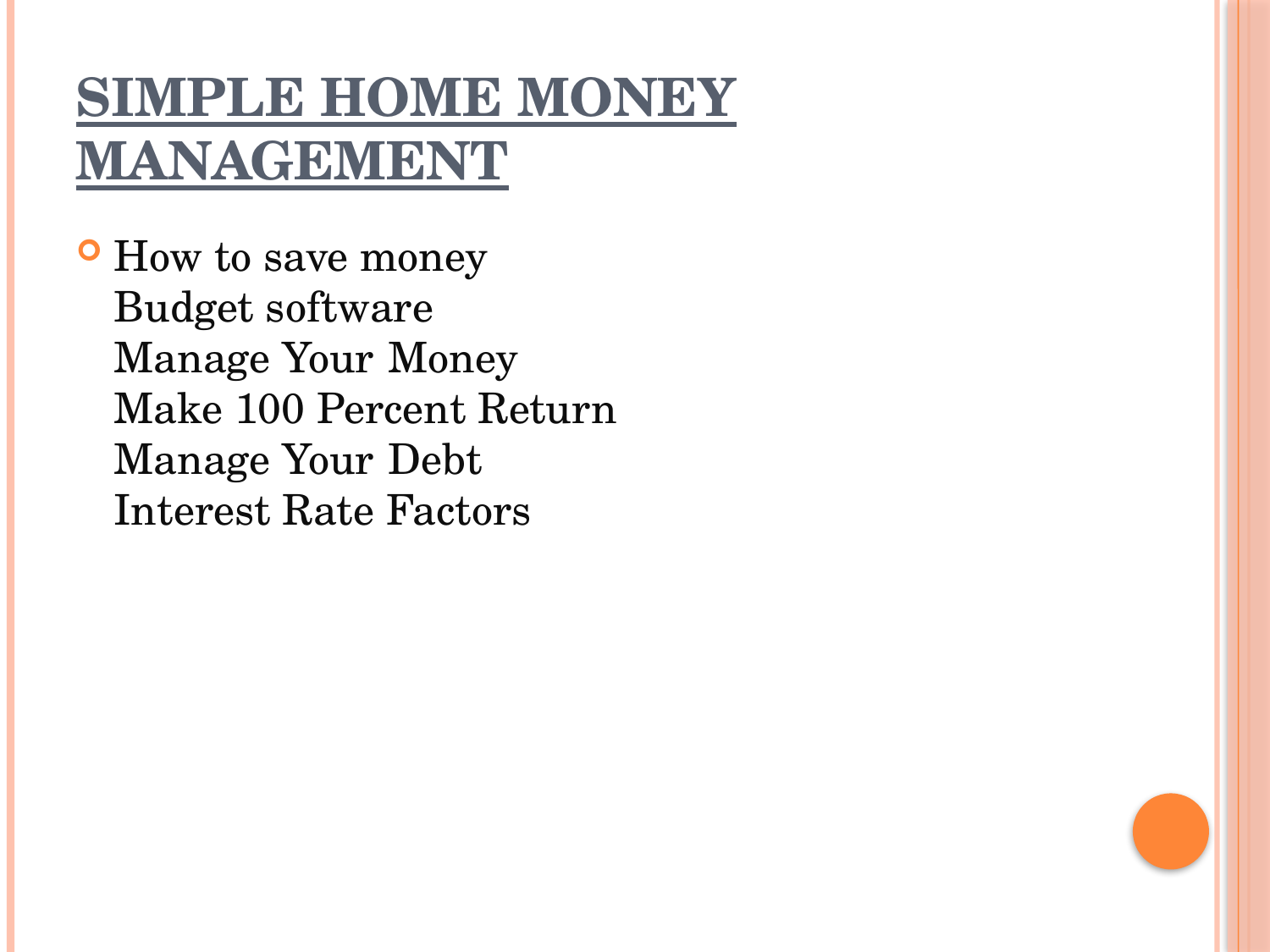

# Simple home money management
How to save money
Budget software
Manage Your Money
Make 100 Percent Return
Manage Your Debt
Interest Rate Factors